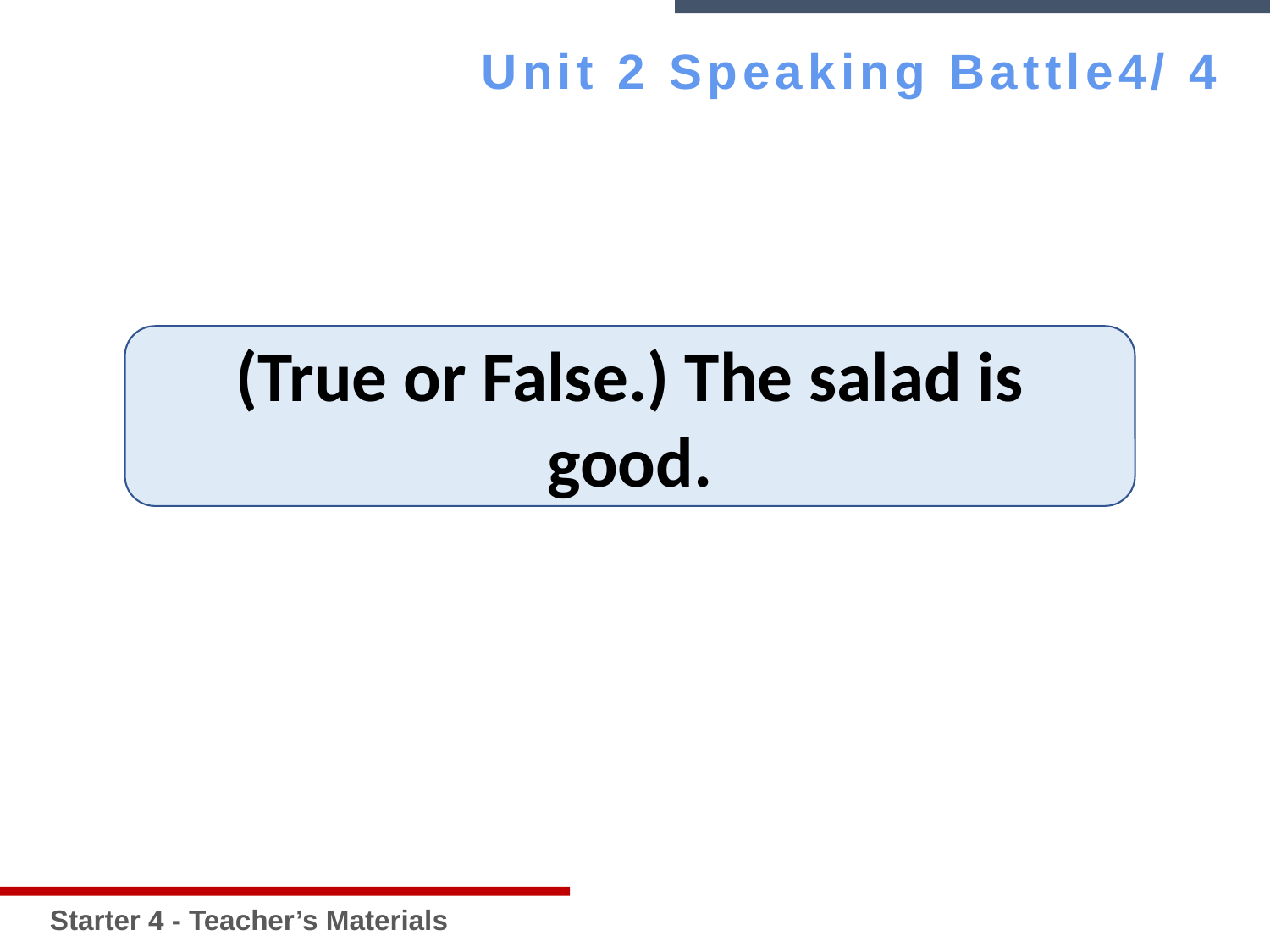

Starter 4 - Teacher’s Materials
Unit 2 Speaking Battle4/ 4
(True or False.) The salad is good.